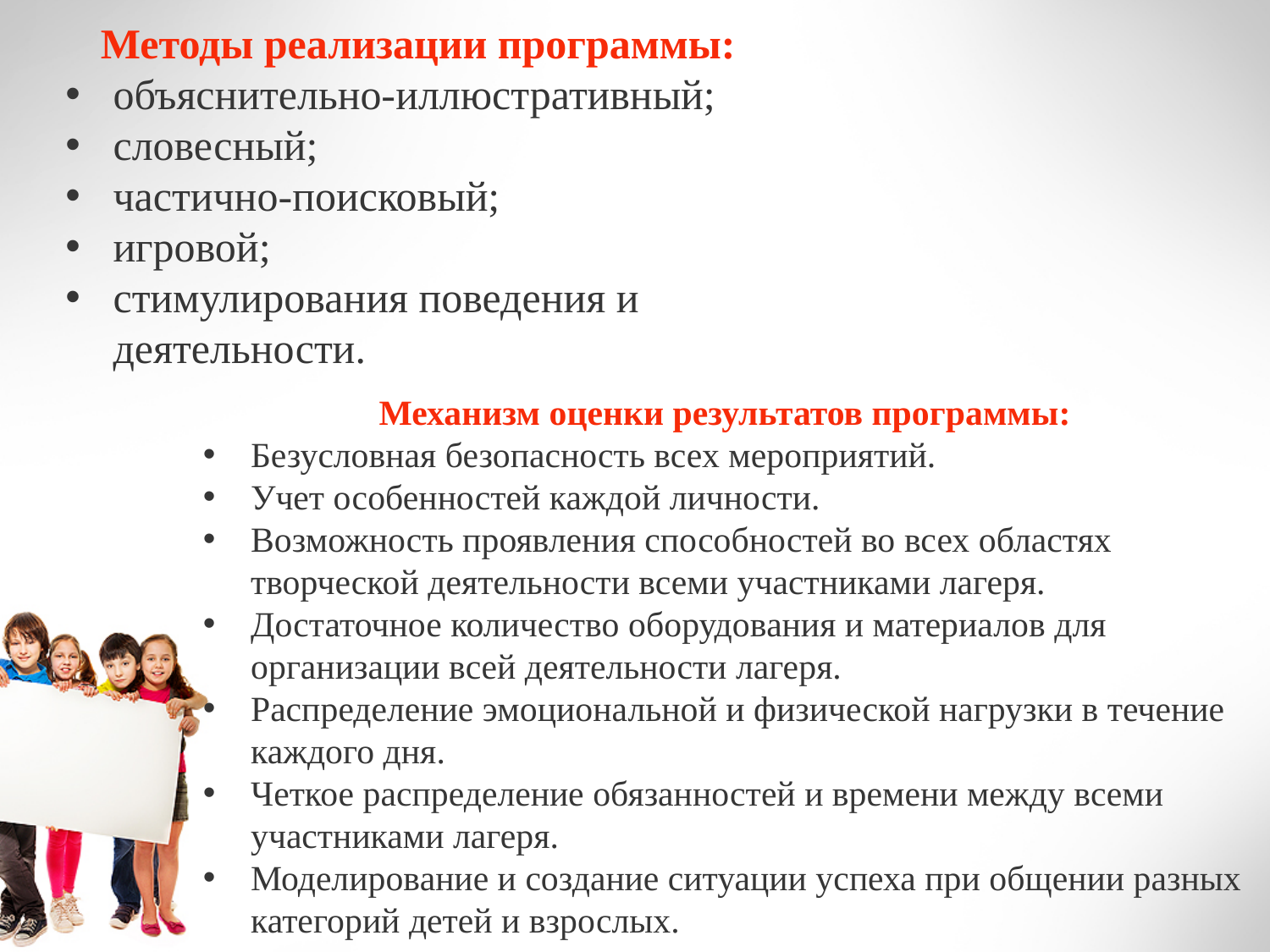

Методы реализации программы:
объяснительно-иллюстративный;
словесный;
частично-поисковый;
игровой;
стимулирования поведения и деятельности.
Механизм оценки результатов программы:
Безусловная безопасность всех мероприятий.
Учет особенностей каждой личности.
Возможность проявления способностей во всех областях творческой деятельности всеми участниками лагеря.
Достаточное количество оборудования и материалов для организации всей деятельности лагеря.
Распределение эмоциональной и физической нагрузки в течение каждого дня.
Четкое распределение обязанностей и времени между всеми участниками лагеря.
Моделирование и создание ситуации успеха при общении разных категорий детей и взрослых.